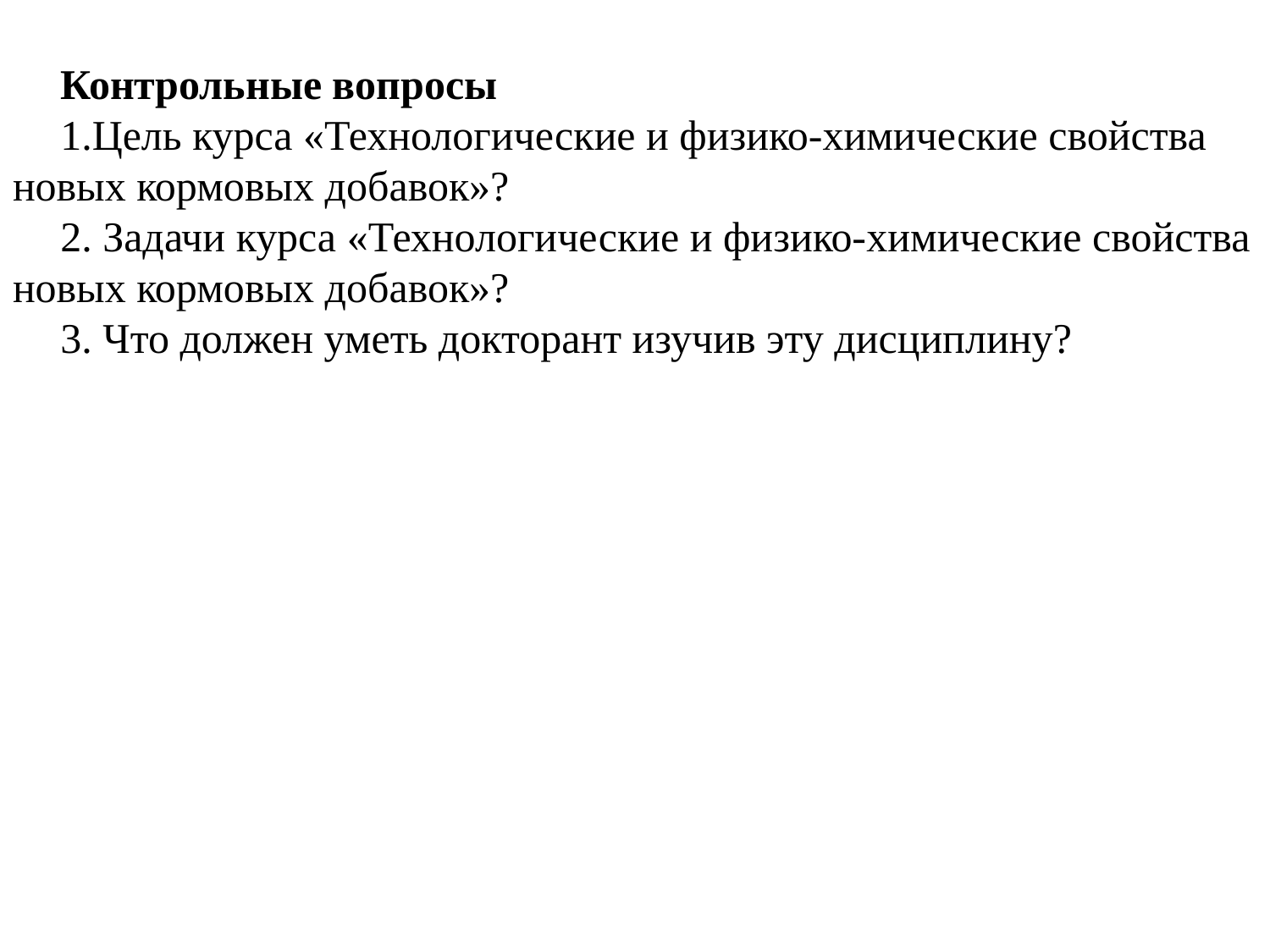

Контрольные вопросы
1.Цель курса «Технологические и физико-химические свойства новых кормовых добавок»?
2. Задачи курса «Технологические и физико-химические свойства новых кормовых добавок»?
3. Что должен уметь докторант изучив эту дисциплину?